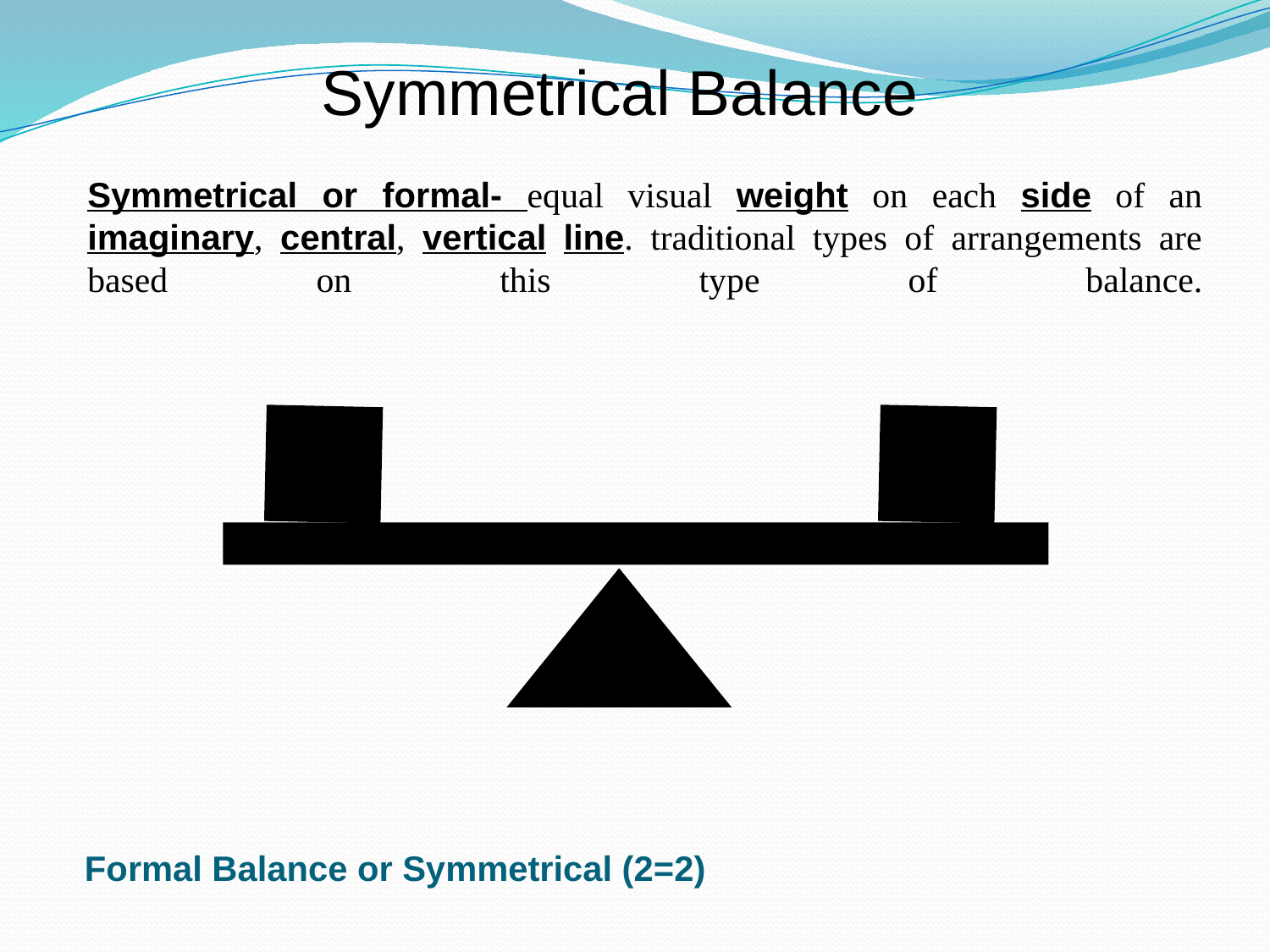

Symmetrical Balance
Symmetrical or formal- equal visual weight on each side of an imaginary, central, vertical line. traditional types of arrangements are based on this type of balance.

# Formal Balance or Symmetrical (2=2)